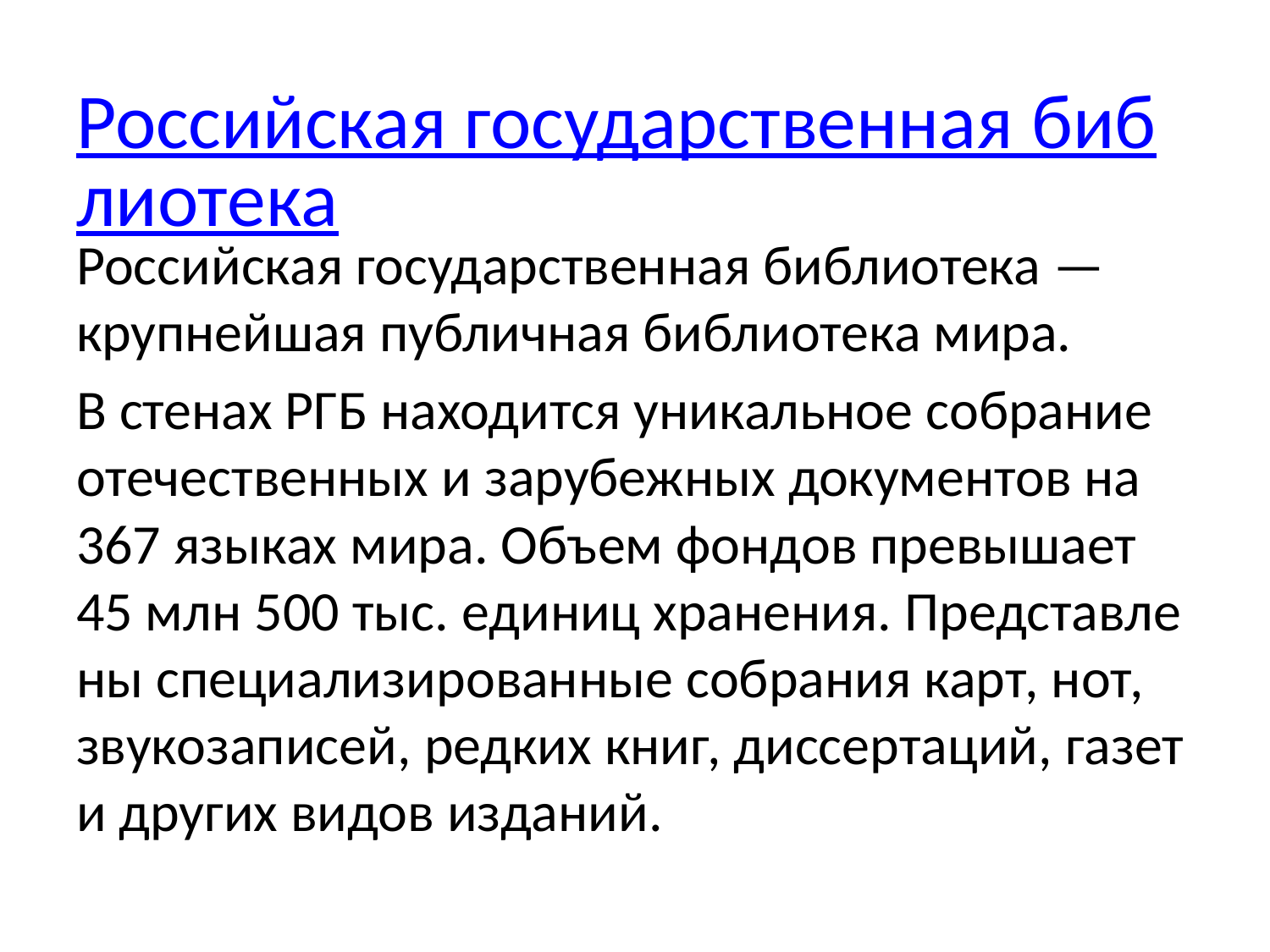

# Российская государственная библиотека
Рос­сий­ская го­су­дар­ствен­ная биб­лио­те­ка — круп­ней­шая пуб­лич­ная биб­лио­те­ка мира.
В сте­нах РГБ на­хо­дит­ся уни­каль­ное со­бра­ние оте­че­ствен­ных и за­ру­беж­ных до­ку­мен­тов на 367 язы­ках ми­ра. Объ­ем фон­дов пре­вы­ша­ет 45 млн 500 тыс. еди­ниц хра­не­ния. Пред­став­ле­ны спе­ци­а­ли­зи­ро­ван­ные со­бра­ния карт, нот, зву­ко­за­пи­сей, ред­ких книг, дис­сер­та­ций, га­зет и дру­гих ви­дов из­да­ний.